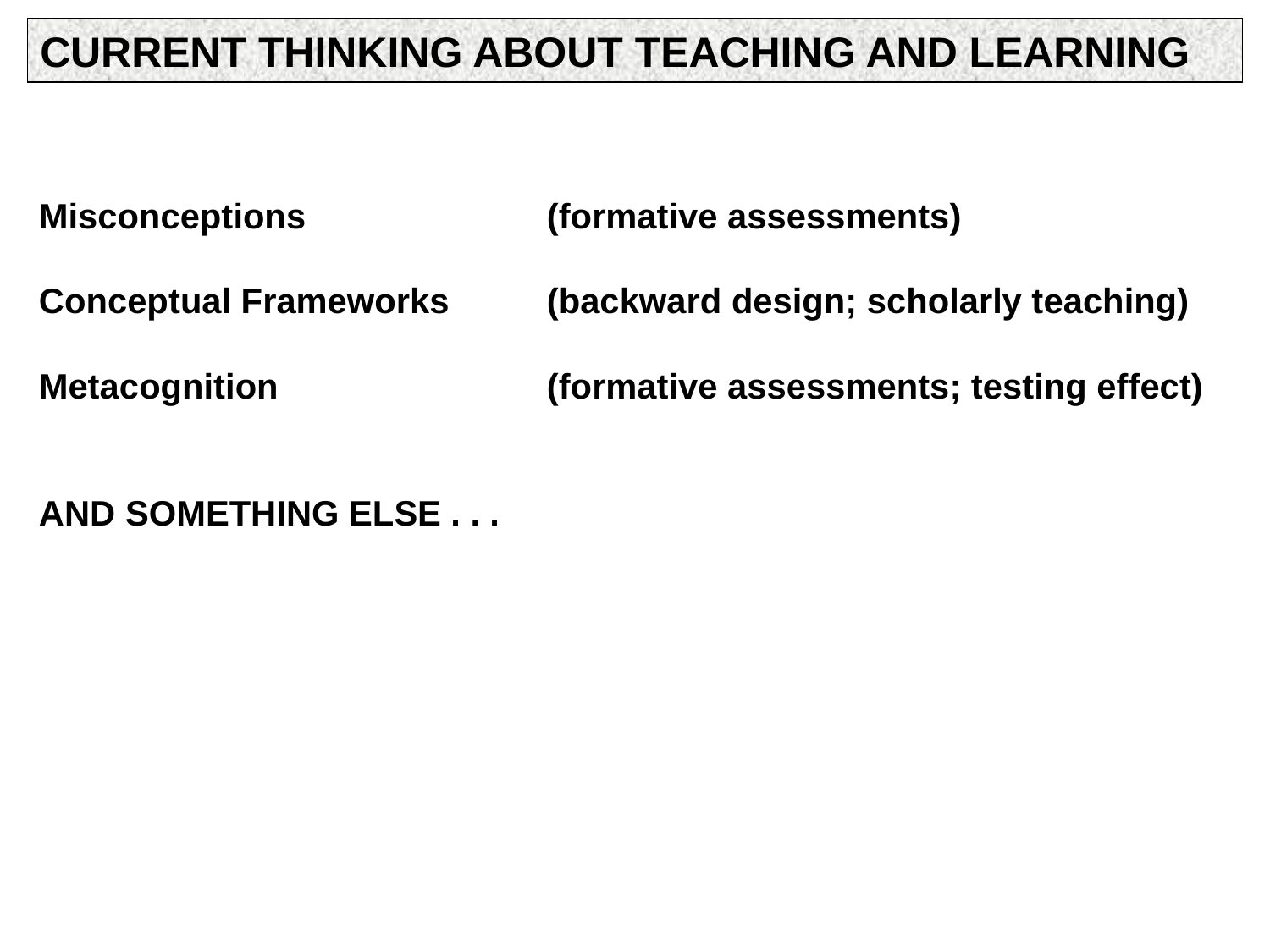

CURRENT THINKING ABOUT TEACHING AND LEARNING
Misconceptions		(formative assessments)

Conceptual Frameworks	(backward design; scholarly teaching)

Metacognition			(formative assessments; testing effect)

AND SOMETHING ELSE . . .